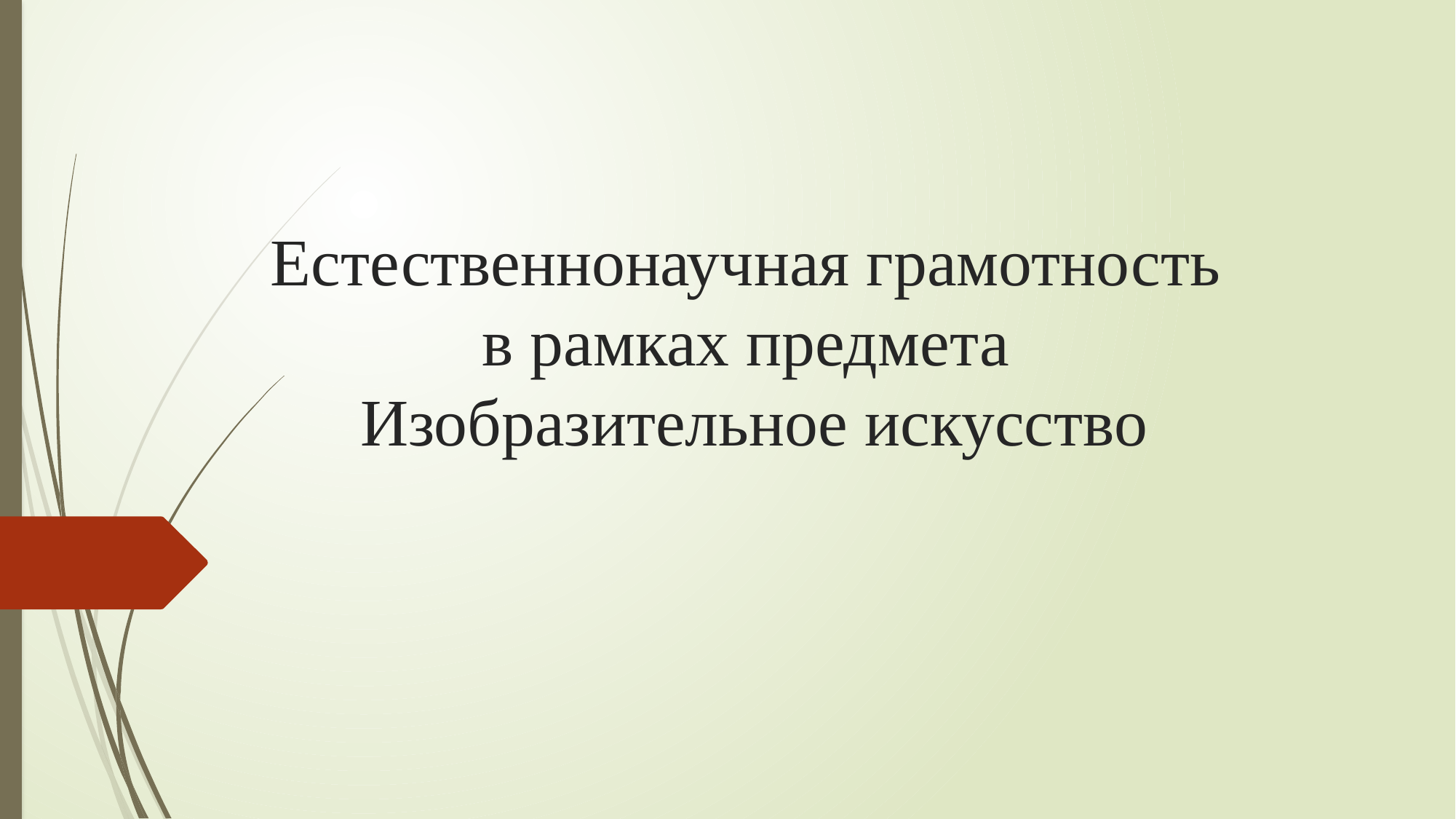

# Естественнонаучная грамотность в рамках предмета Изобразительное искусство